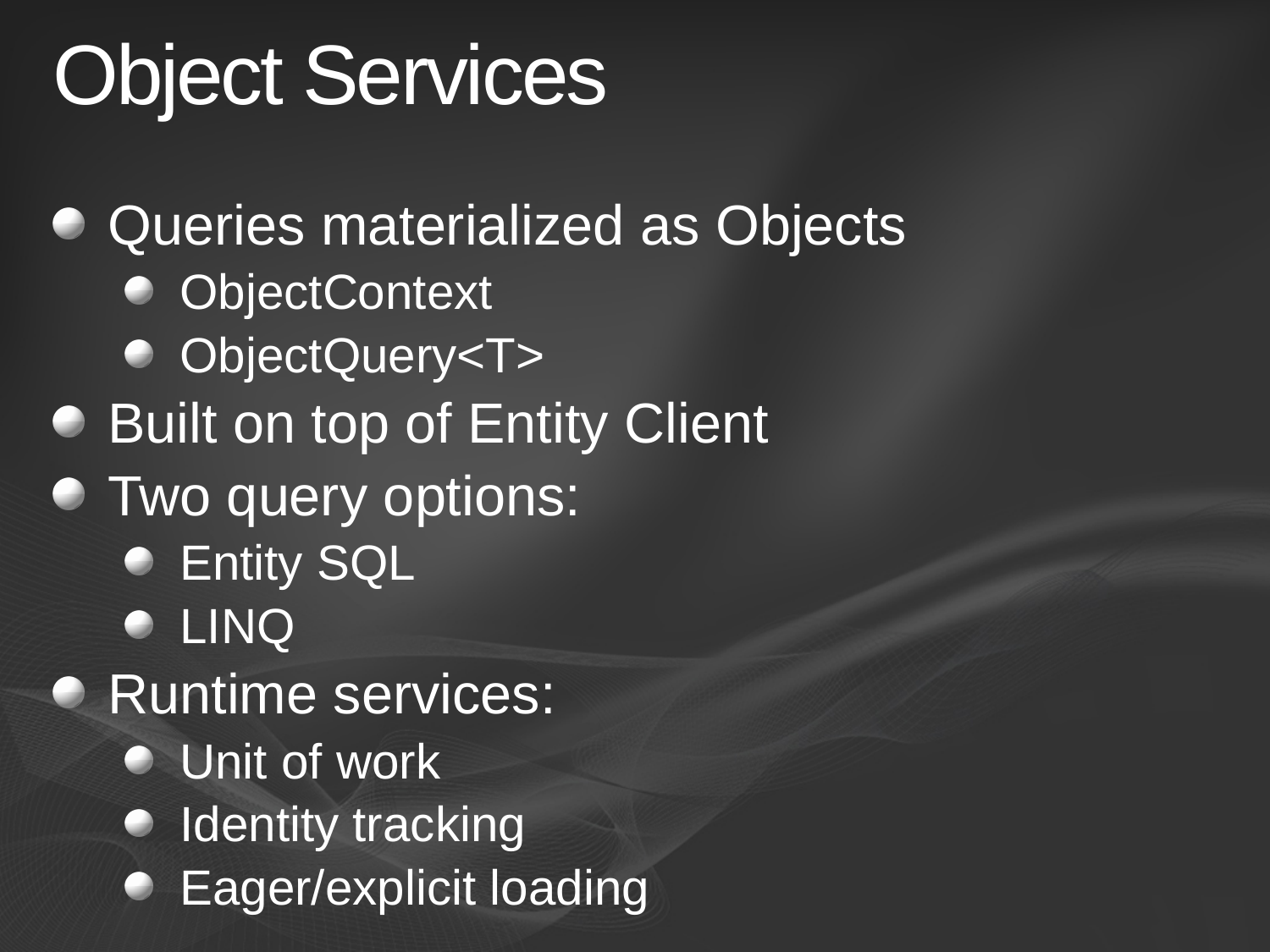

# Object Services
Queries materialized as Objects
ObjectContext
ObjectQuery<T>
Built on top of Entity Client
Two query options:
Entity SQL
LINQ
Runtime services:
Unit of work
Identity tracking
Eager/explicit loading